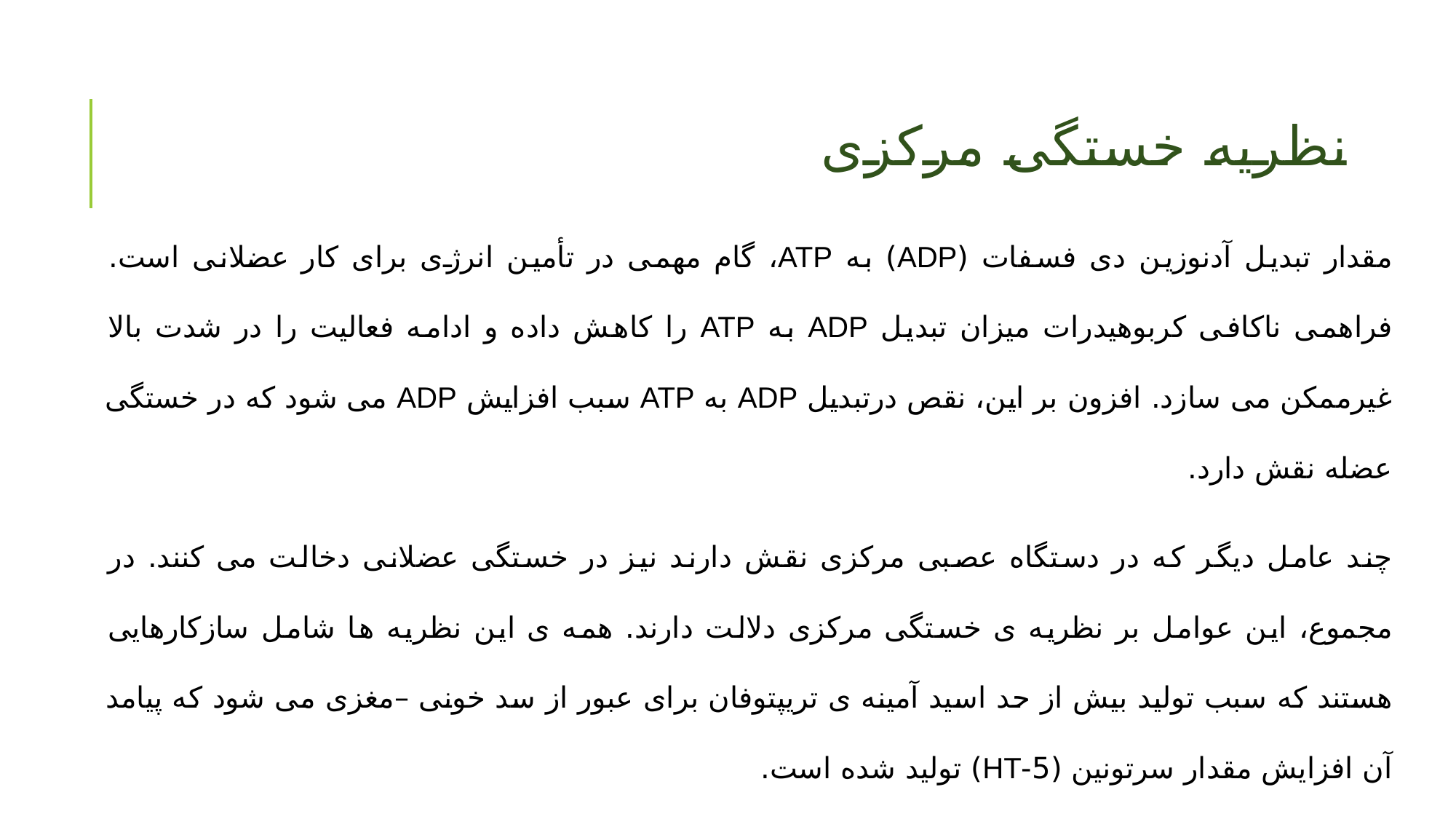

# نظریه خستگی مرکزی
مقدار تبدیل آدنوزین دی فسفات (ADP) به ATP، گام مهمی در تأمین انرژی برای کار عضلانی است. فراهمی ناکافی کربوهیدرات میزان تبدیل ADP به ATP را کاهش داده و ادامه فعالیت را در شدت بالا غیرممکن می سازد. افزون بر این، نقص درتبدیل ADP به ATP سبب افزایش ADP می شود که در خستگی عضله نقش دارد.
چند عامل دیگر که در دستگاه عصبی مرکزی نقش دارند نیز در خستگی عضلانی دخالت می کنند. در مجموع، این عوامل بر نظریه ی خستگی مرکزی دلالت دارند. همه ی این نظریه ها شامل سازکارهایی هستند که سبب تولید بیش از حد اسید آمینه ی تریپتوفان برای عبور از سد خونی –مغزی می شود که پیامد آن افزایش مقدار سرتونین (5-HT) تولید شده است.